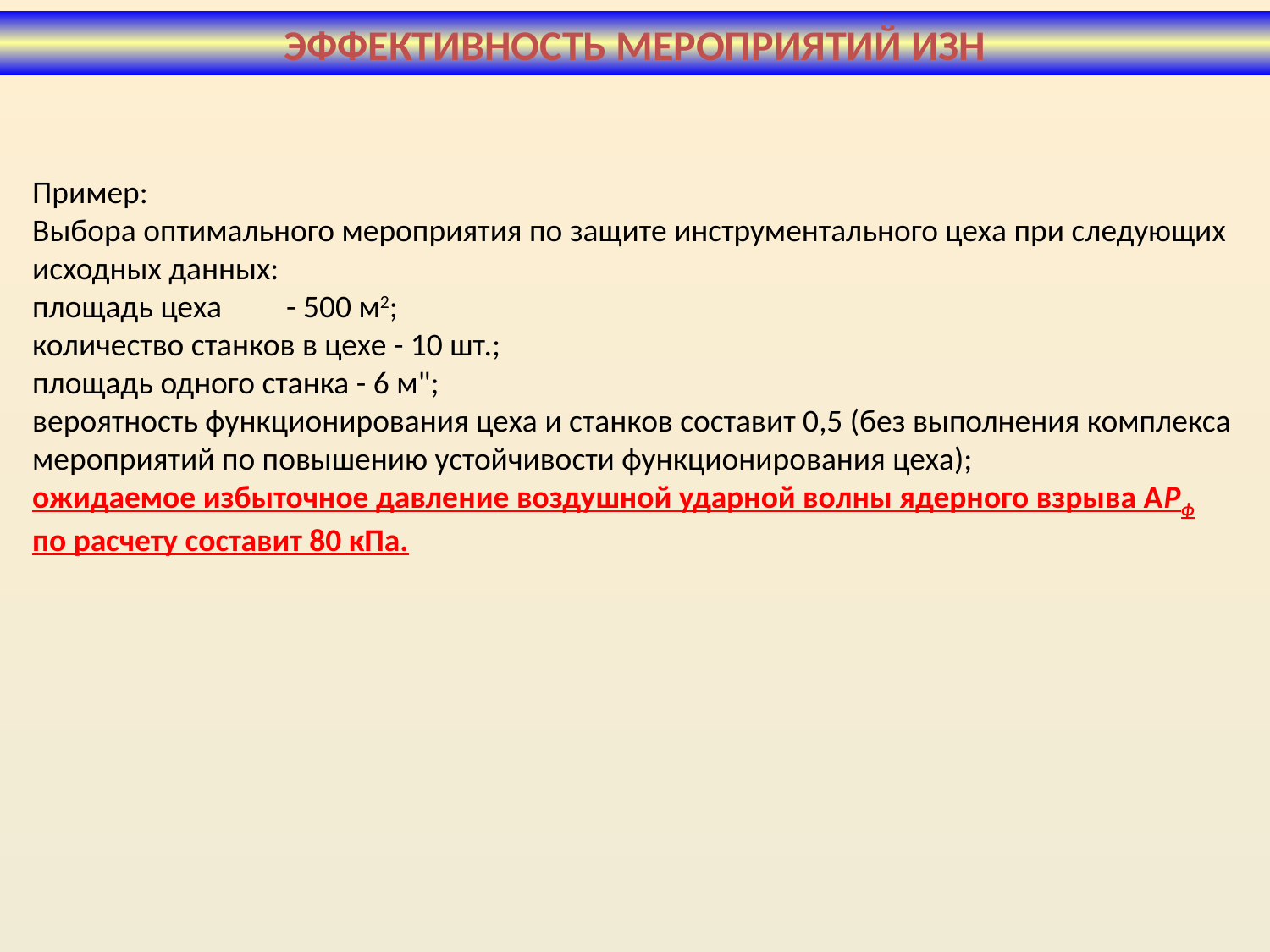

ЭФФЕКТИВНОСТЬ МЕРОПРИЯТИЙ ИЗН

Пример:
Выбора оптимального мероприятия по защите инструментального цеха при следующих исходных данных:
площадь цеха	- 500 м2;
количество станков в цехе - 10 шт.;
площадь одного станка - 6 м";
вероятность функционирования цеха и станков составит 0,5 (без выполнения комплекса мероприятий по повышению устойчивости функционирования цеха);
ожидаемое избыточное давление воздушной ударной волны ядерного взрыва АРф по расчету составит 80 кПа.